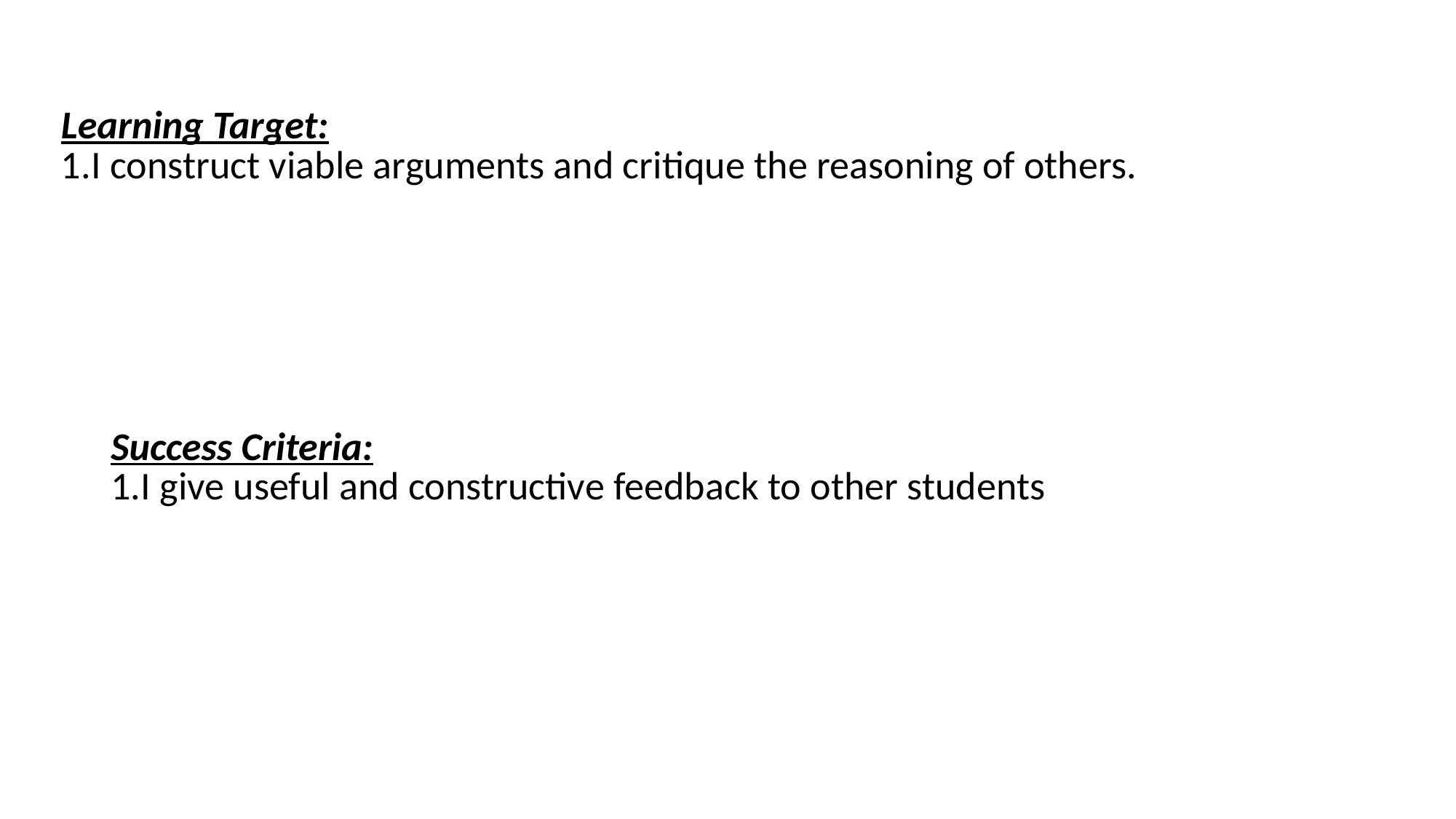

| Learning Target: I construct viable arguments and critique the reasoning of others. |
| --- |
| Success Criteria: I give useful and constructive feedback to other students |
| --- |